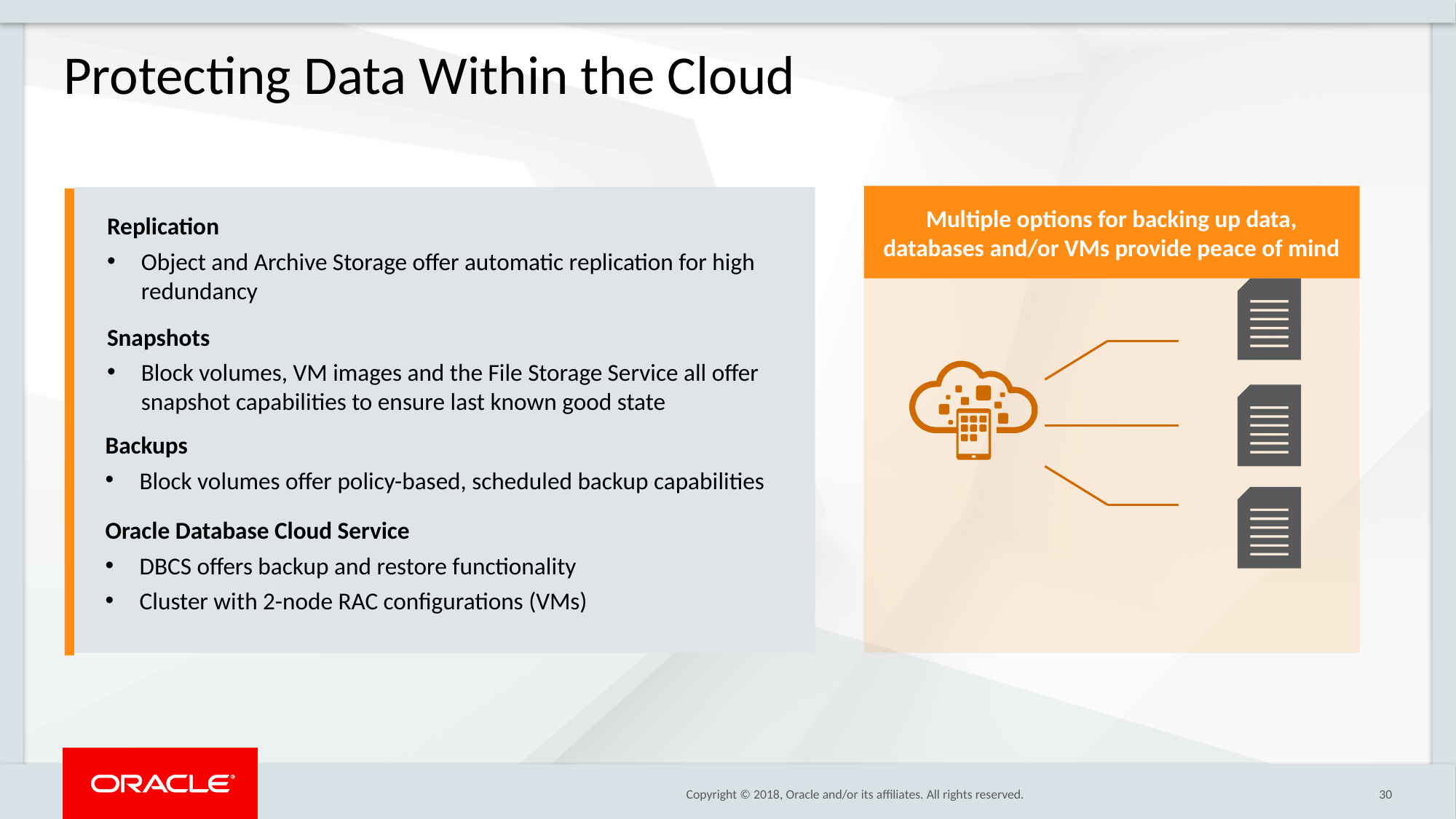

Protecting Data Within the Cloud
Multiple options for backing up data, databases and/or VMs provide peace of mind

Replication
Object and Archive Storage offer automatic replication for high redundancy

Snapshots
Block volumes, VM images and the File Storage Service all offer snapshot capabilities to ensure last known good state
Backups
Block volumes offer policy-based, scheduled backup capabilities
Oracle Database Cloud Service
DBCS offers backup and restore functionality
Cluster with 2-node RAC configurations (VMs)
30